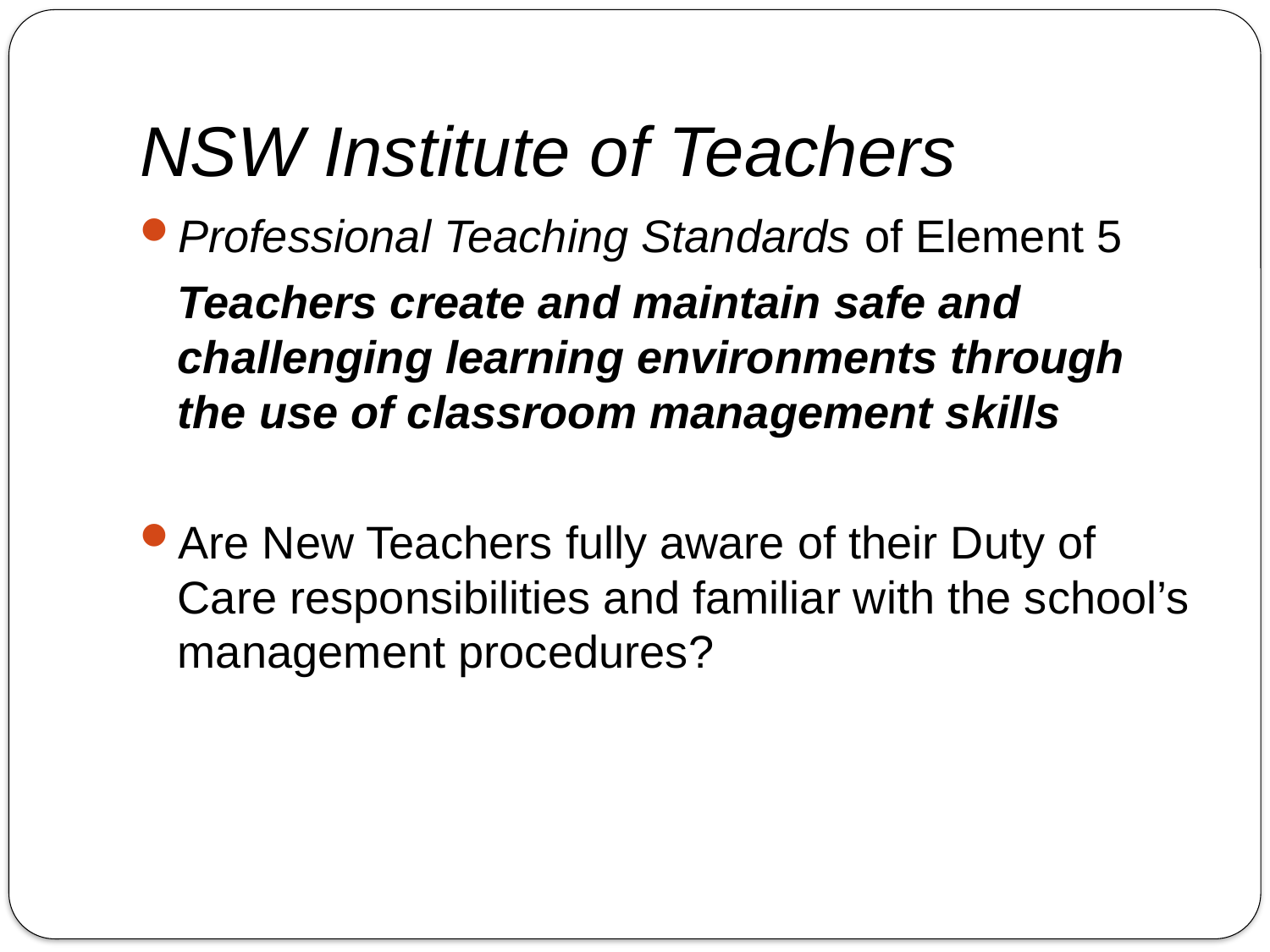

# NSW Institute of Teachers
Professional Teaching Standards of Element 5
	Teachers create and maintain safe and challenging learning environments through the use of classroom management skills

Are New Teachers fully aware of their Duty of Care responsibilities and familiar with the school’s management procedures?